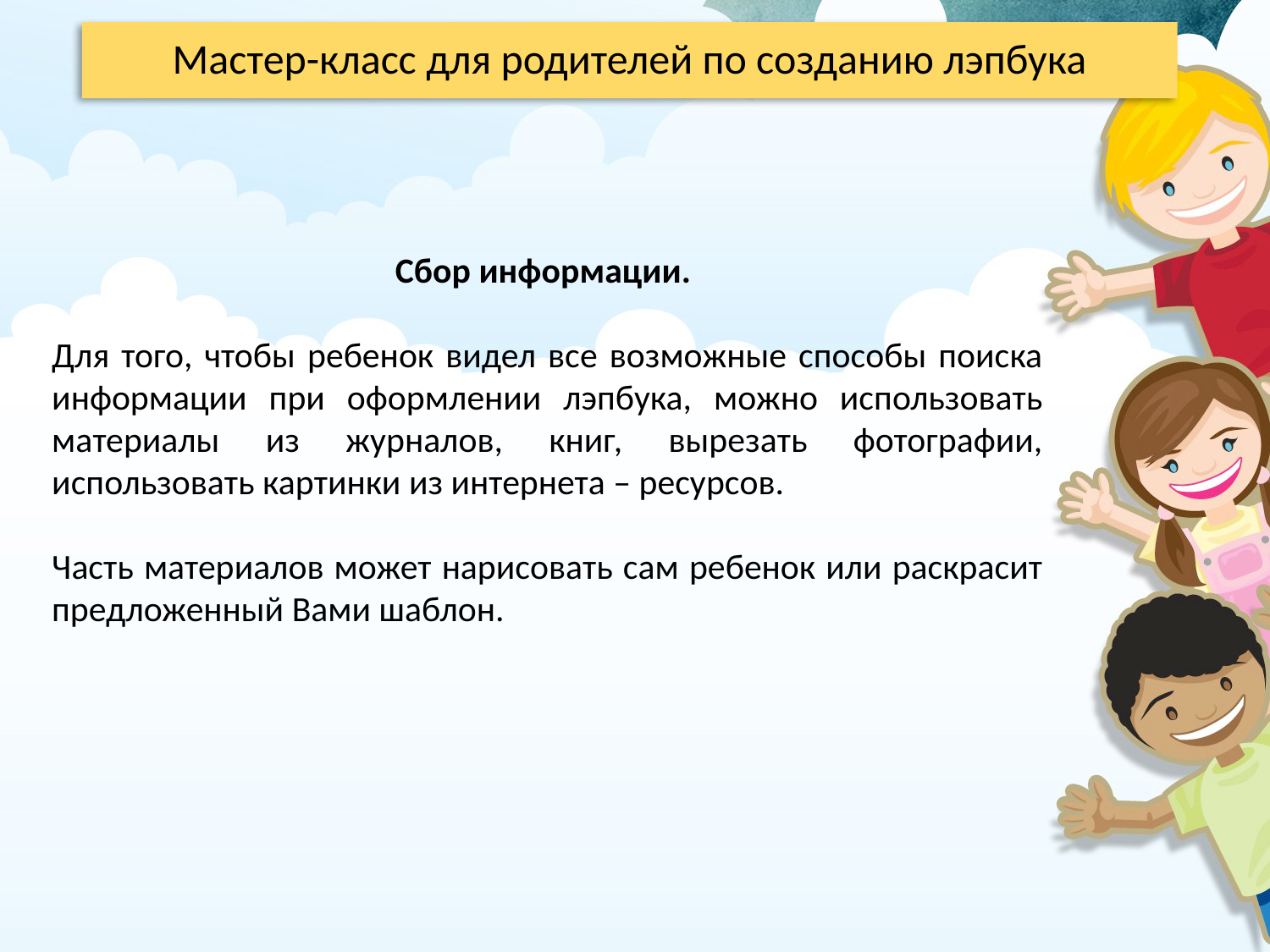

# Мастер-класс для родителей по созданию лэпбука
Сбор информации.

Для того, чтобы ребенок видел все возможные способы поиска информации при оформлении лэпбука, можно использовать материалы из журналов, книг, вырезать фотографии, использовать картинки из интернета – ресурсов.

Часть материалов может нарисовать сам ребенок или раскрасит предложенный Вами шаблон.